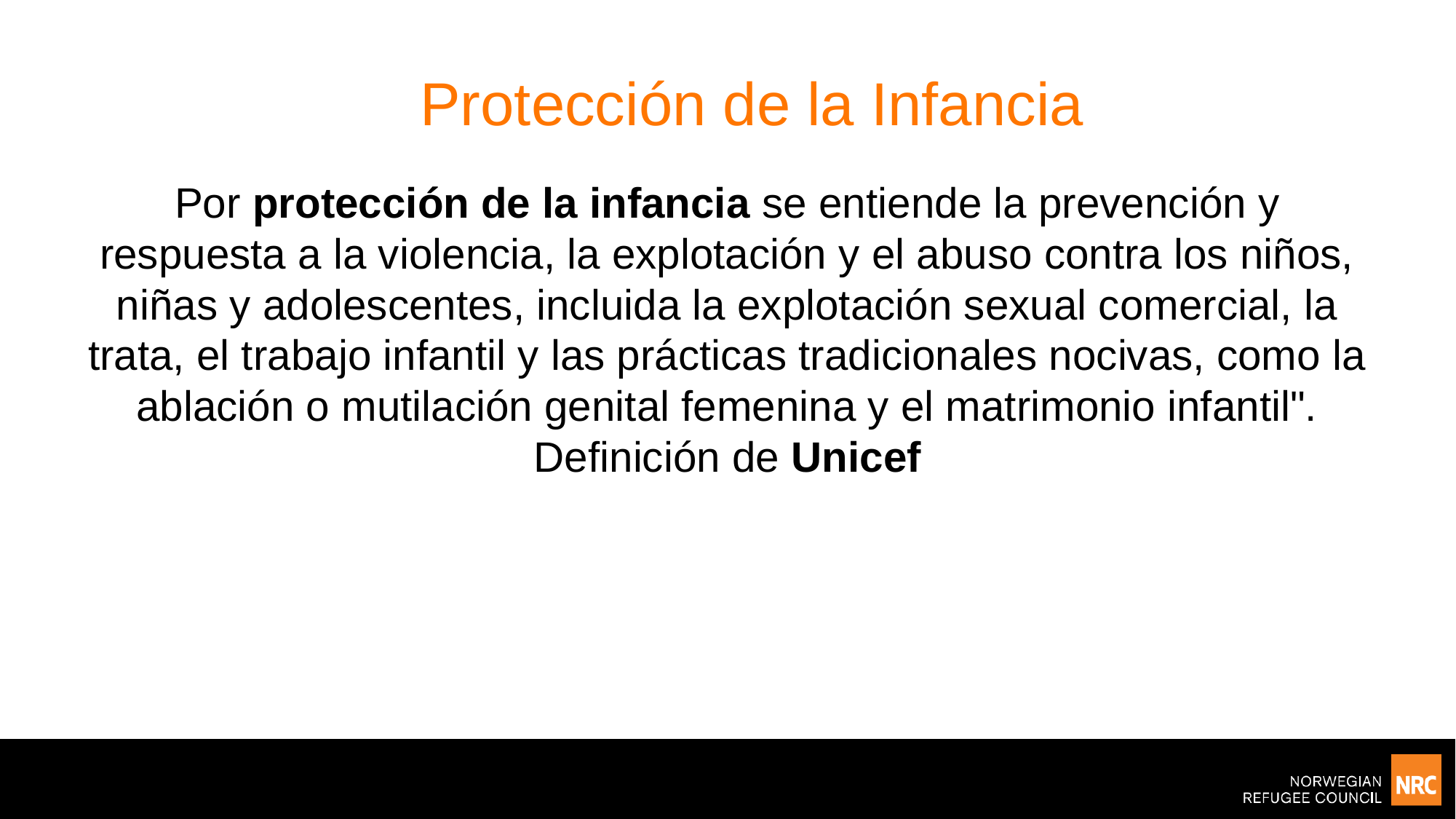

Protección de la Infancia
Por protección de la infancia se entiende la prevención y respuesta a la violencia, la explotación y el abuso contra los niños, niñas y adolescentes, incluida la explotación sexual comercial, la trata, el trabajo infantil y las prácticas tradicionales nocivas, como la ablación o mutilación genital femenina y el matrimonio infantil". Definición de Unicef